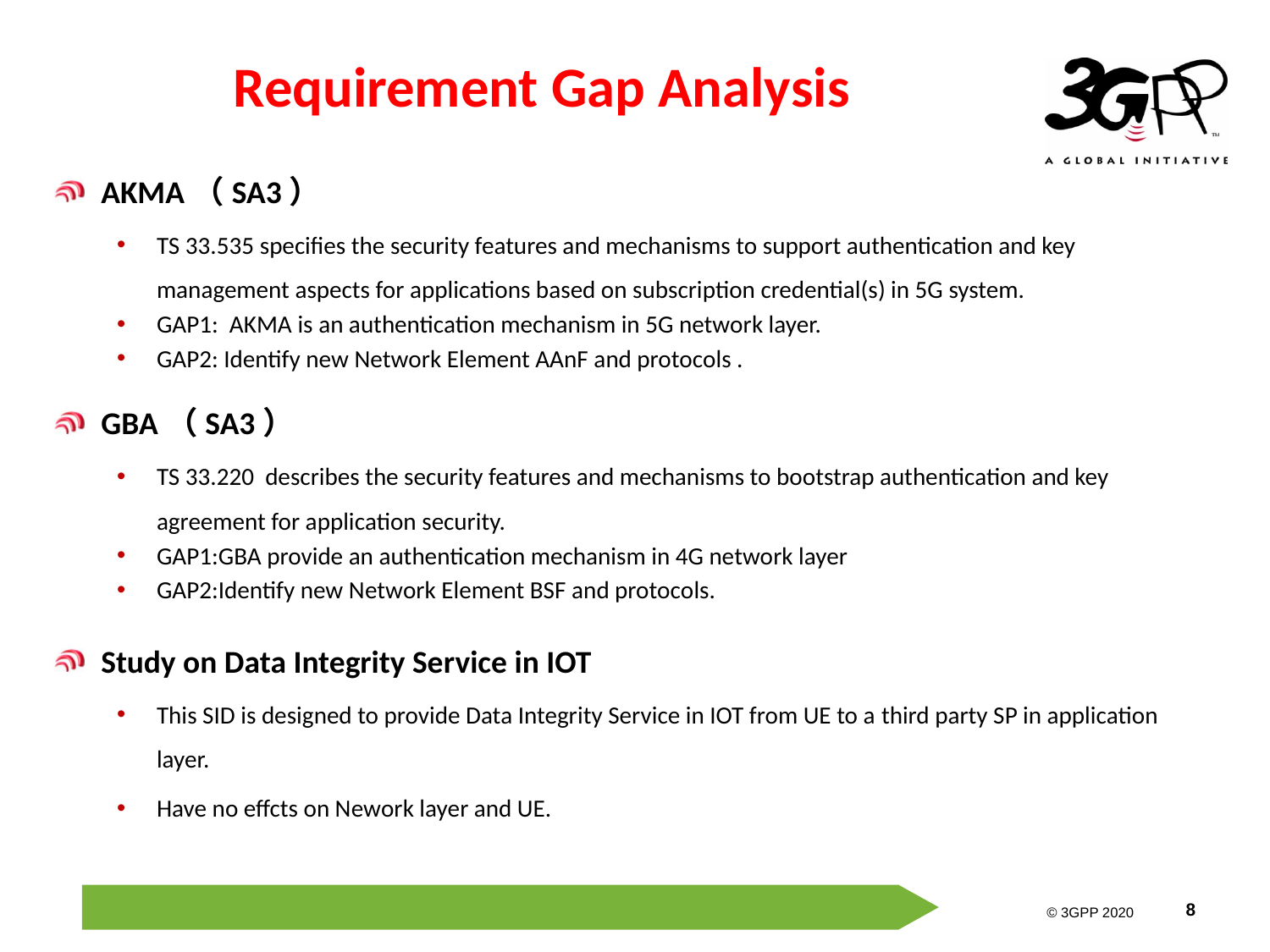

# Requirement Gap Analysis
AKMA（SA3）
TS 33.535 specifies the security features and mechanisms to support authentication and key management aspects for applications based on subscription credential(s) in 5G system.
GAP1:  AKMA is an authentication mechanism in 5G network layer.
GAP2: Identify new Network Element AAnF and protocols .

GBA（SA3）
TS 33.220  describes the security features and mechanisms to bootstrap authentication and key agreement for application security.
GAP1:GBA provide an authentication mechanism in 4G network layer
GAP2:Identify new Network Element BSF and protocols.
Study on Data Integrity Service in IOT
This SID is designed to provide Data Integrity Service in IOT from UE to a third party SP in application layer.
Have no effcts on Nework layer and UE.